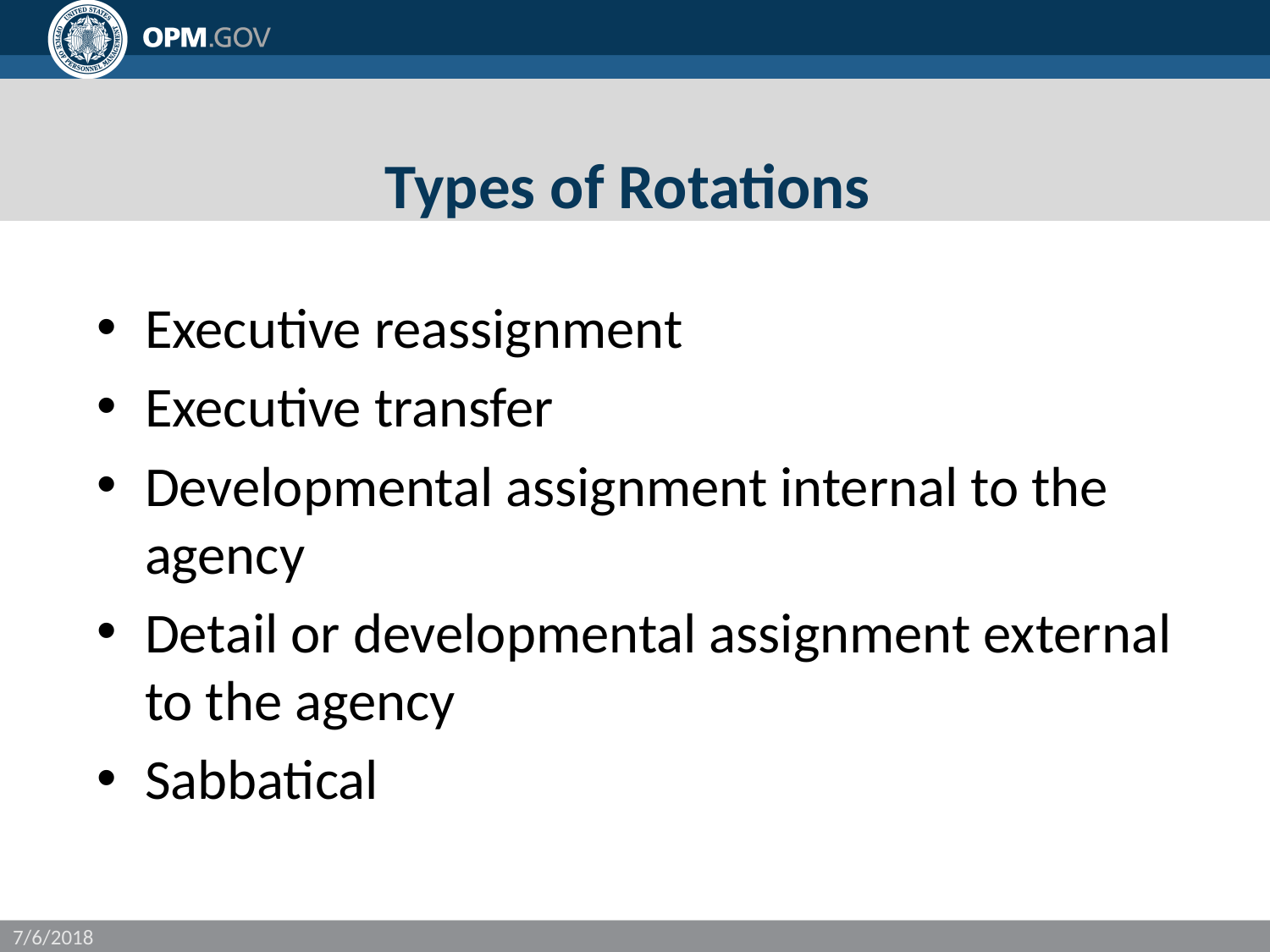

# Types of Rotations
Executive reassignment
Executive transfer
Developmental assignment internal to the agency
Detail or developmental assignment external to the agency
Sabbatical

7/6/2018
5